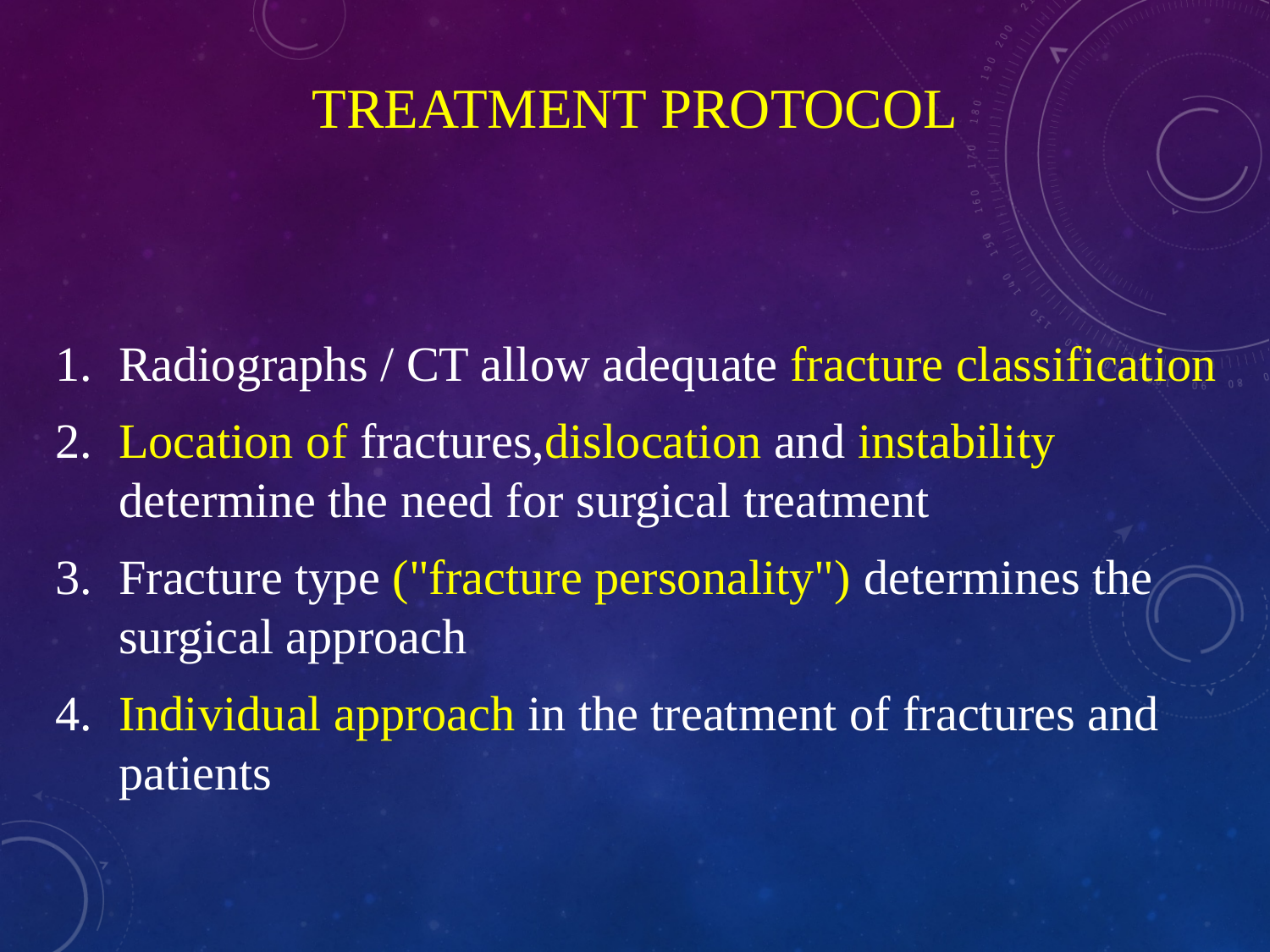

# Treatment protocol
Radiographs / CT allow adequate fracture classification
Location of fractures,dislocation and instability determine the need for surgical treatment
Fracture type ("fracture personality") determines the surgical approach
Individual approach in the treatment of fractures and patients